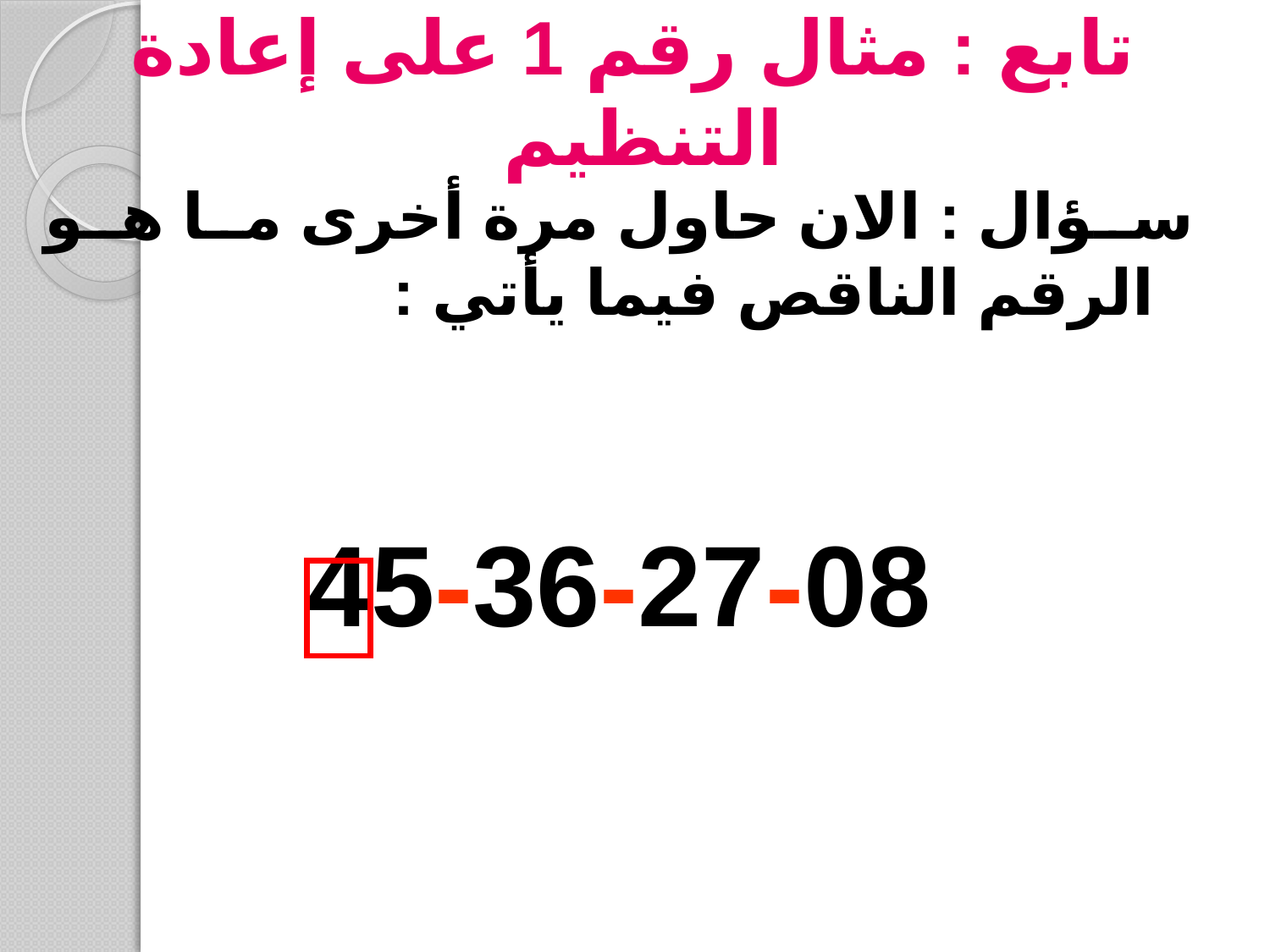

# تابع : مثال رقم 1 على إعادة التنظيم
سؤال : الان حاول مرة أخرى ما هو الرقم الناقص فيما يأتي :

45-36-27-08